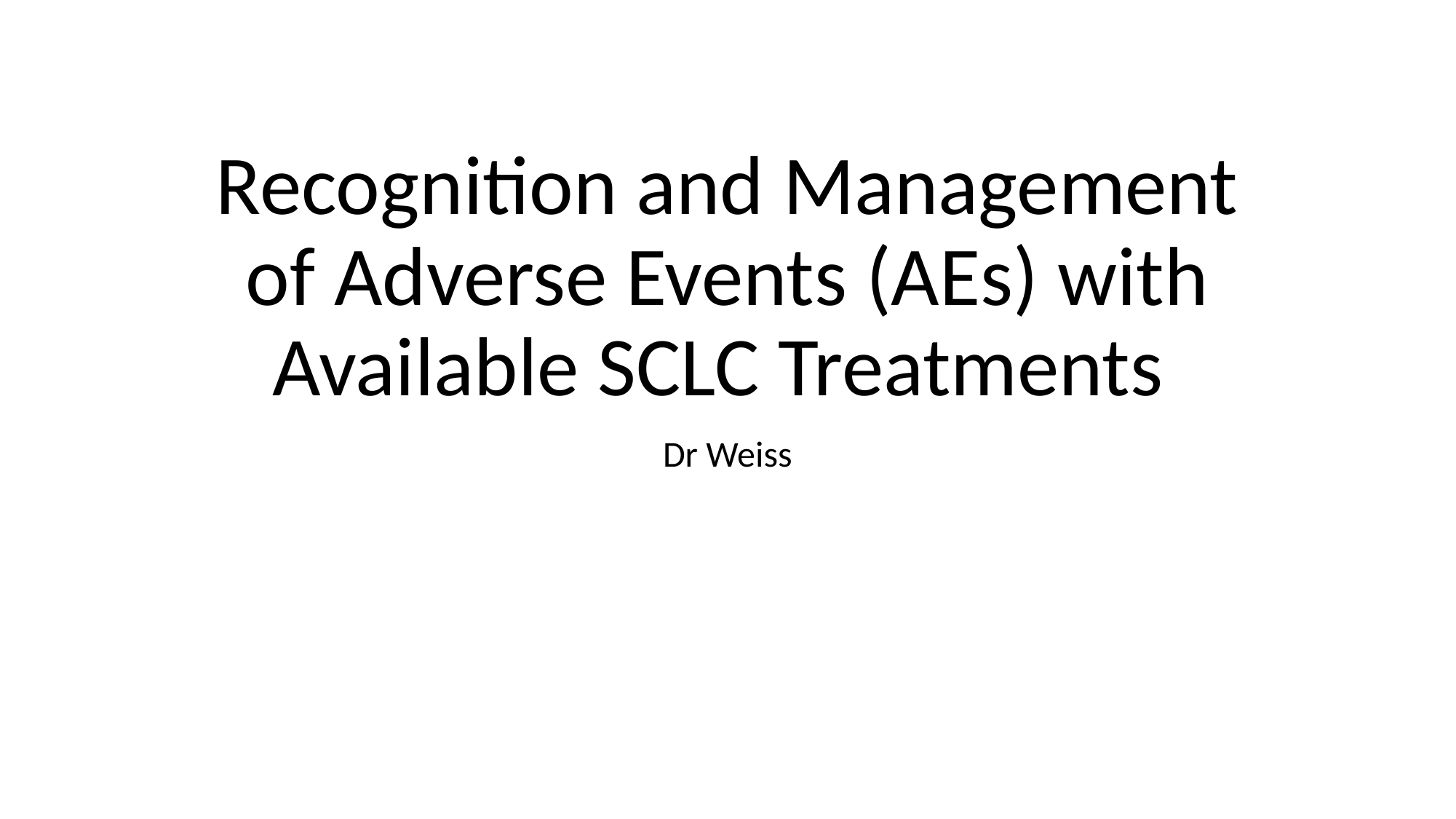

# Recognition and Management of Adverse Events (AEs) with Available SCLC Treatments
Dr Weiss